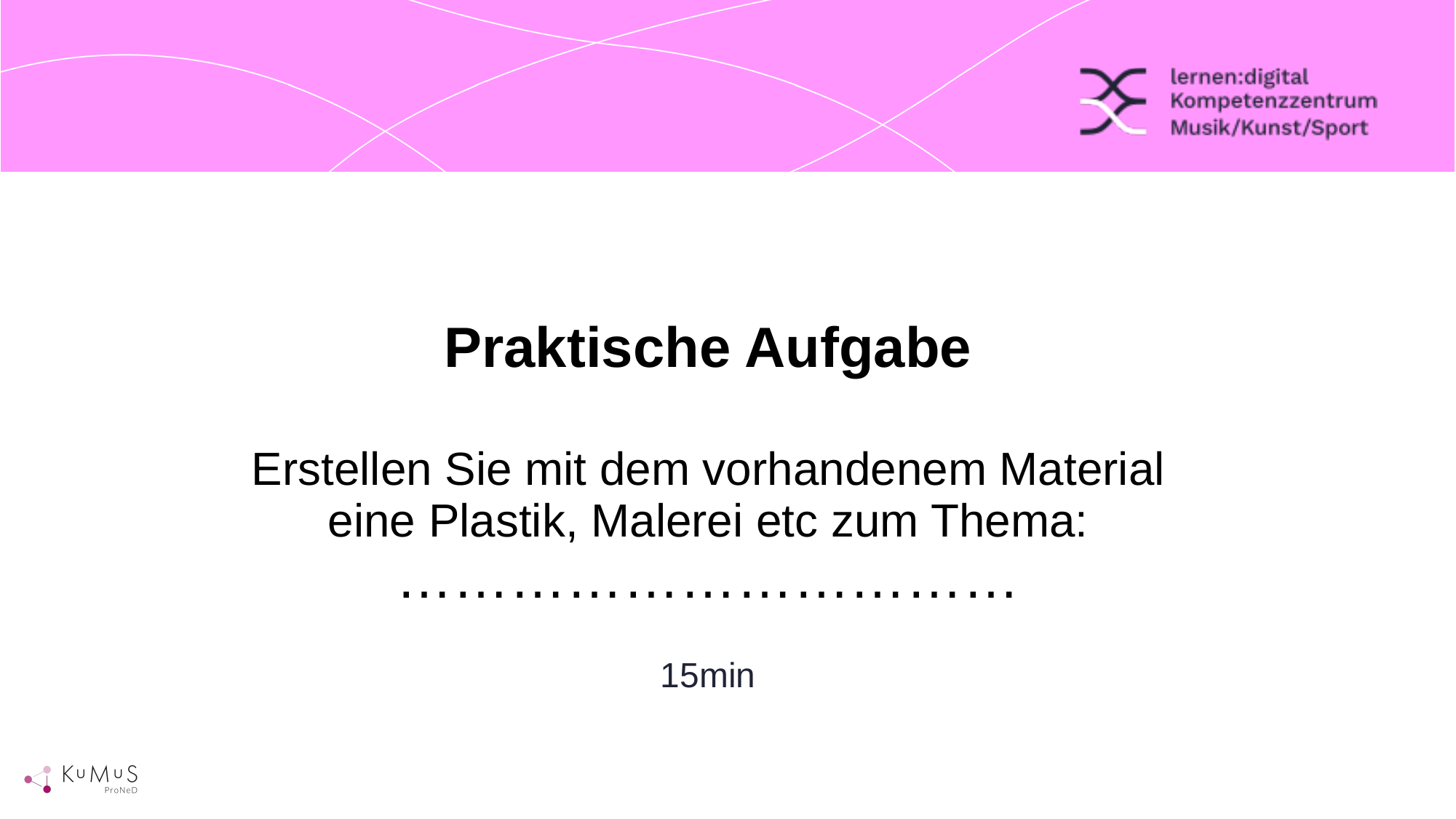

# Praktische Aufgabe

Erstellen Sie mit dem vorhandenem Material eine Plastik, Malerei etc zum Thema:
……………………………
15min